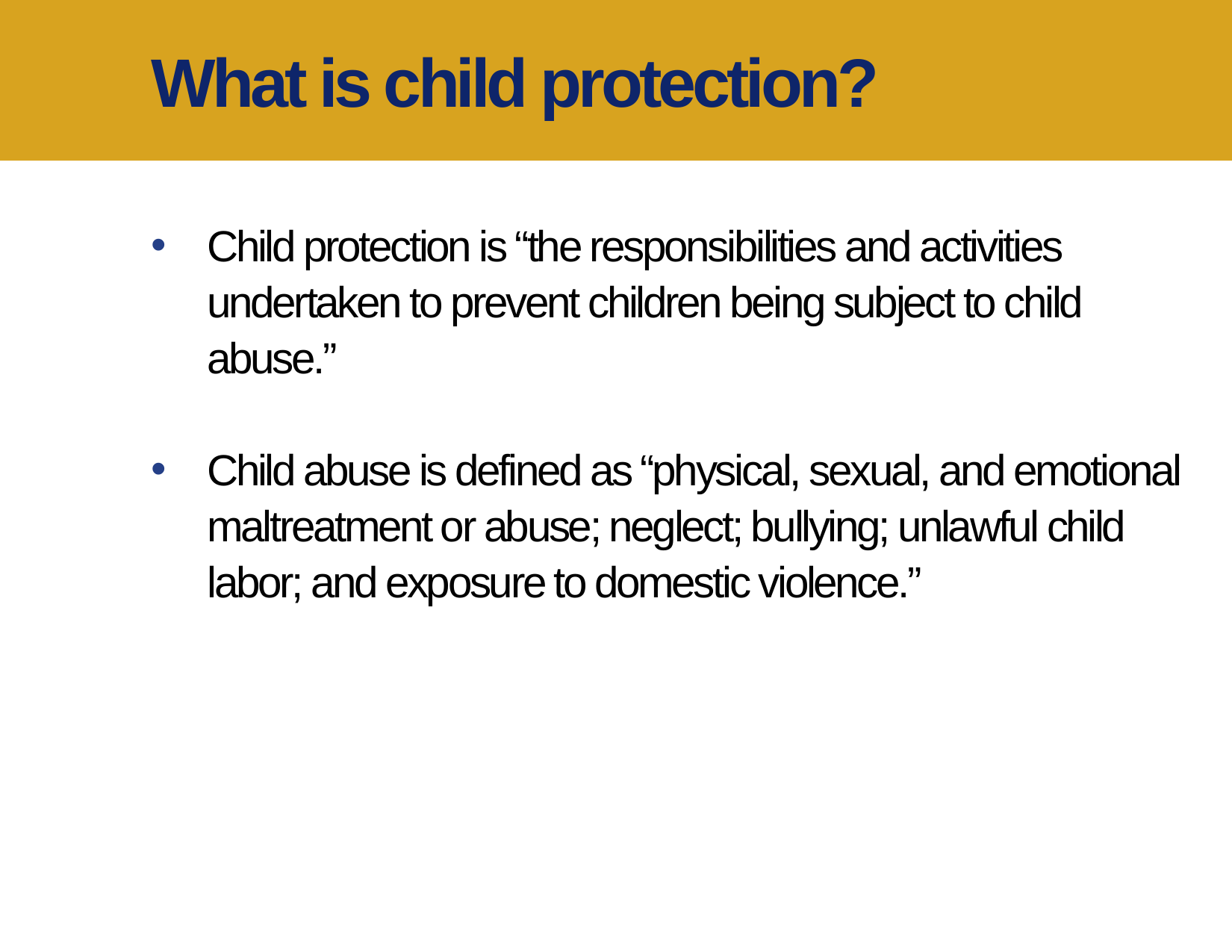

What is child protection?
Child protection is “the responsibilities and activities undertaken to prevent children being subject to child abuse.”

Child abuse is defined as “physical, sexual, and emotional maltreatment or abuse; neglect; bullying; unlawful child labor; and exposure to domestic violence.”